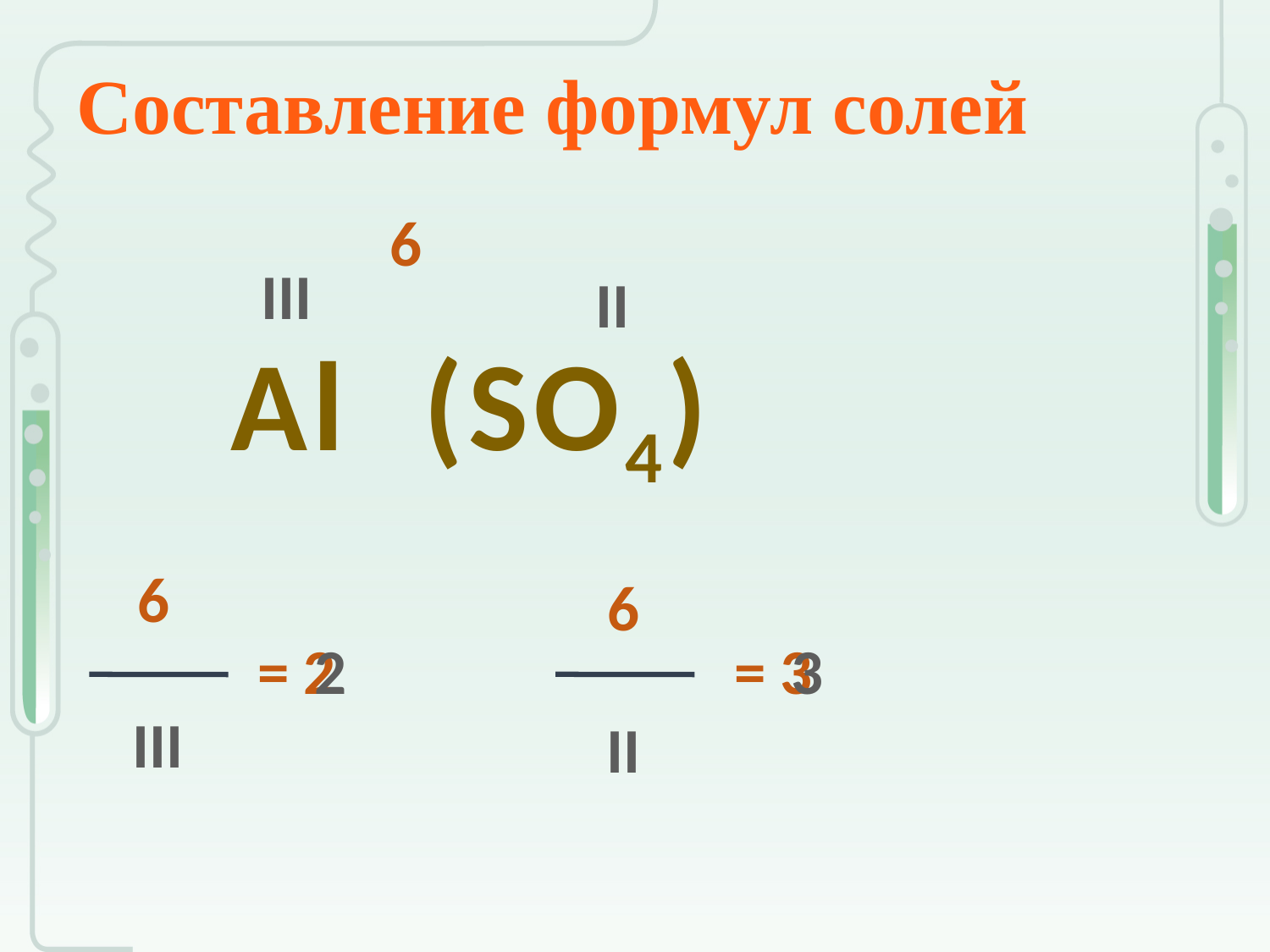

# Составление формул солей
6
III
II
Аl
(SО4)
6
6
= 2
2
= 3
3
III
II